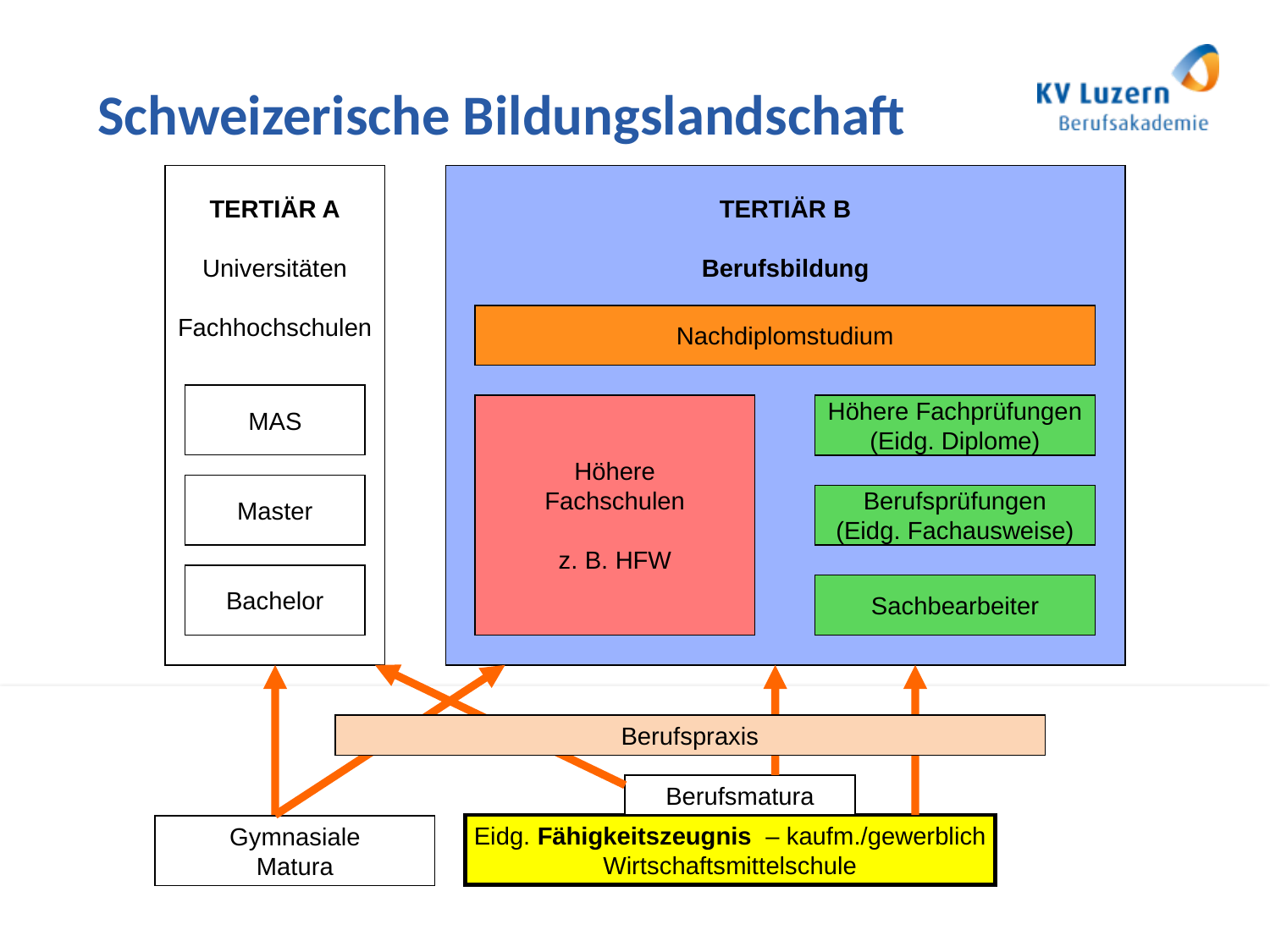

# Schweizerische Bildungslandschaft
TERTIÄR A

Universitäten

Fachhochschulen

TERTIÄR B

Berufsbildung

Nachdiplomstudium
MAS
Höhere
Fachschulen

z. B. HFW
Höhere Fachprüfungen
(Eidg. Diplome)
Master
Berufsprüfungen
(Eidg. Fachausweise)
Bachelor
Sachbearbeiter

Berufspraxis
Berufsmatura
Eidg. Fähigkeitszeugnis  – kaufm./gewerblich
Wirtschaftsmittelschule
Gymnasiale
Matura
www.kvlu.ch